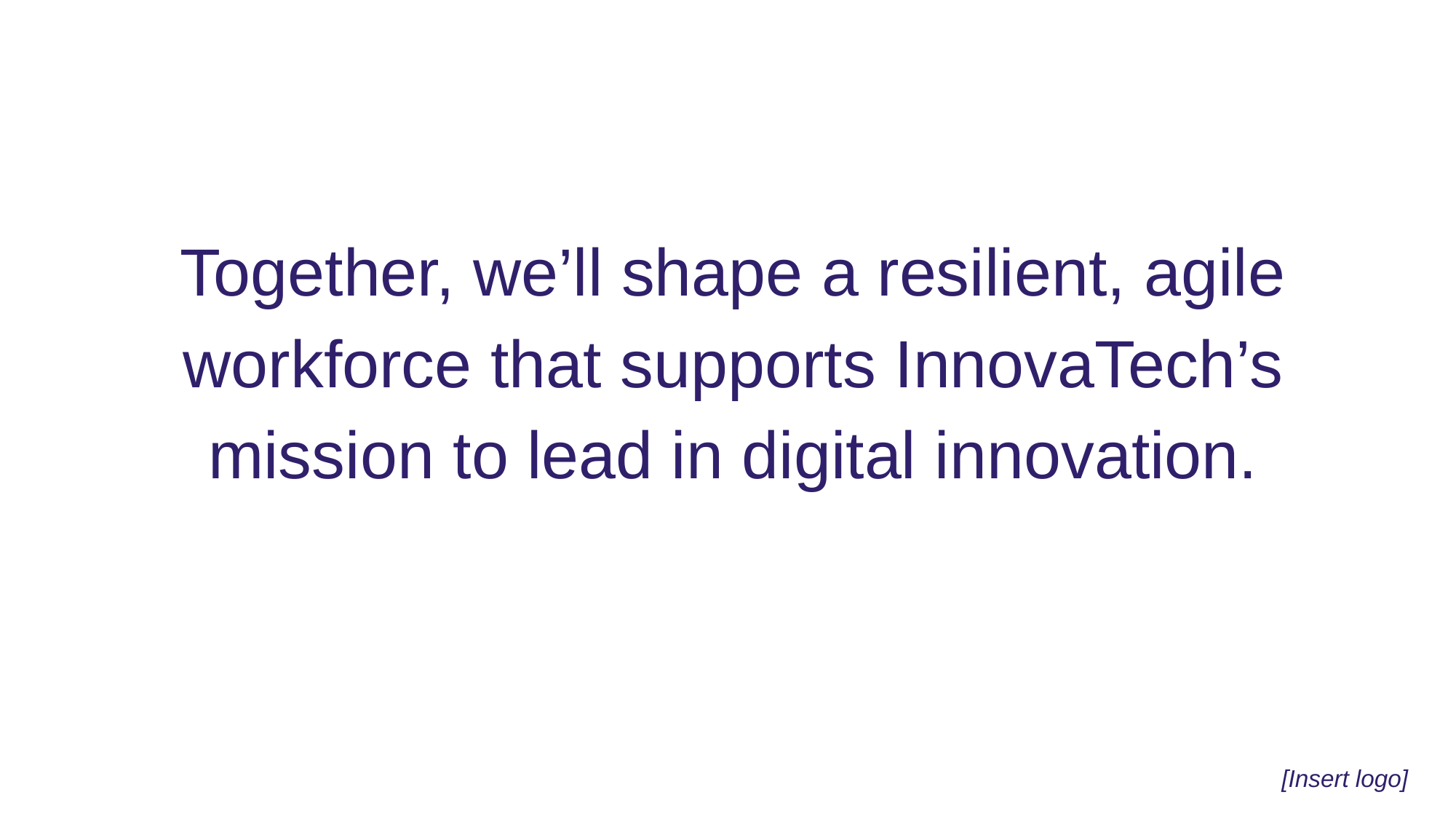

Together, we’ll shape a resilient, agile workforce that supports InnovaTech’s mission to lead in digital innovation.
# [Insert logo]